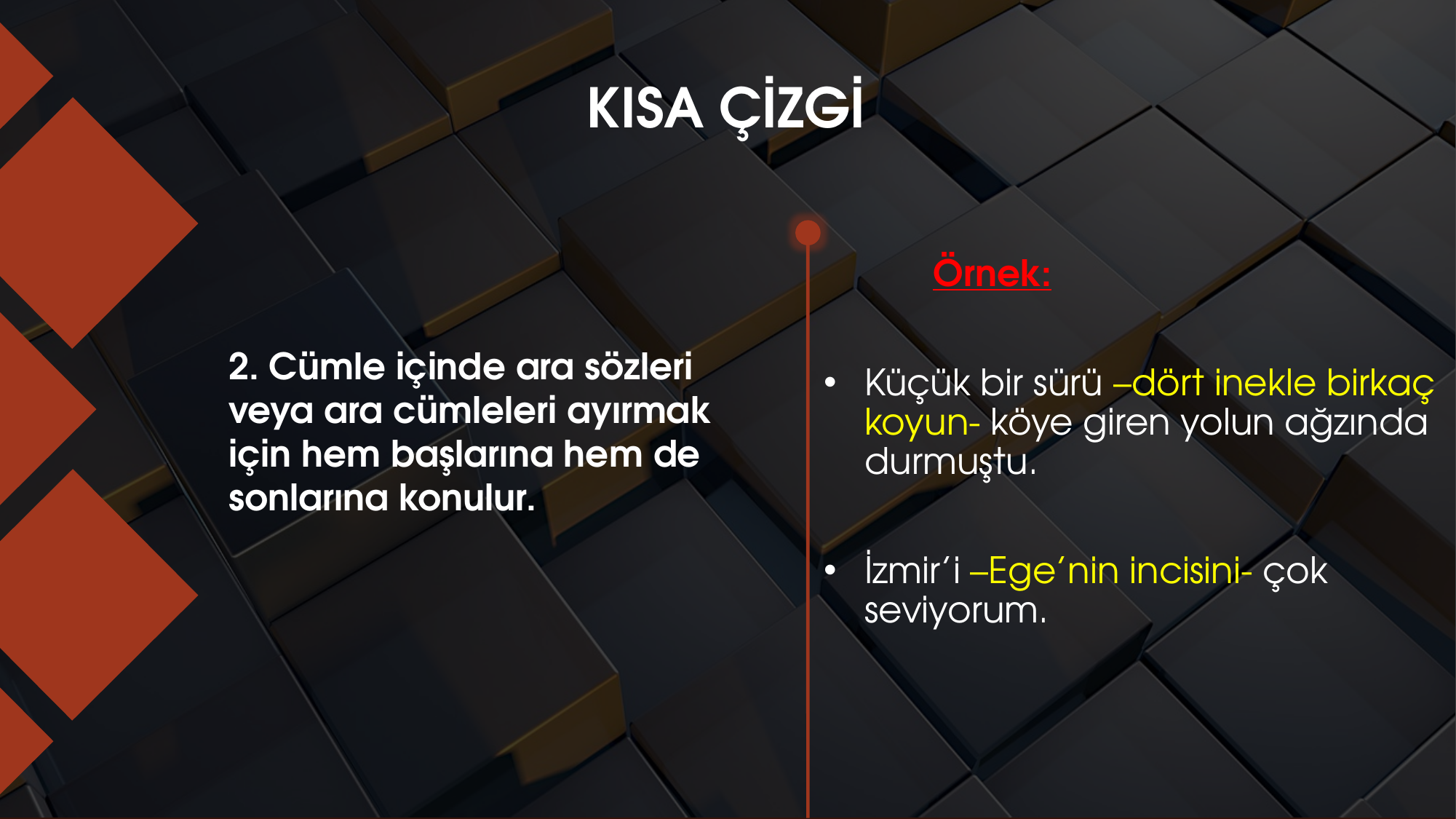

# KISA ÇİZGİ

	Örnek:

Küçük bir sürü –dört inekle birkaç koyun- köye giren yolun ağzında durmuştu.

İzmir’i –Ege’nin incisini- çok seviyorum.
2. Cümle içinde ara sözleri veya ara cümleleri ayırmak için hem başlarına hem de sonlarına konulur.